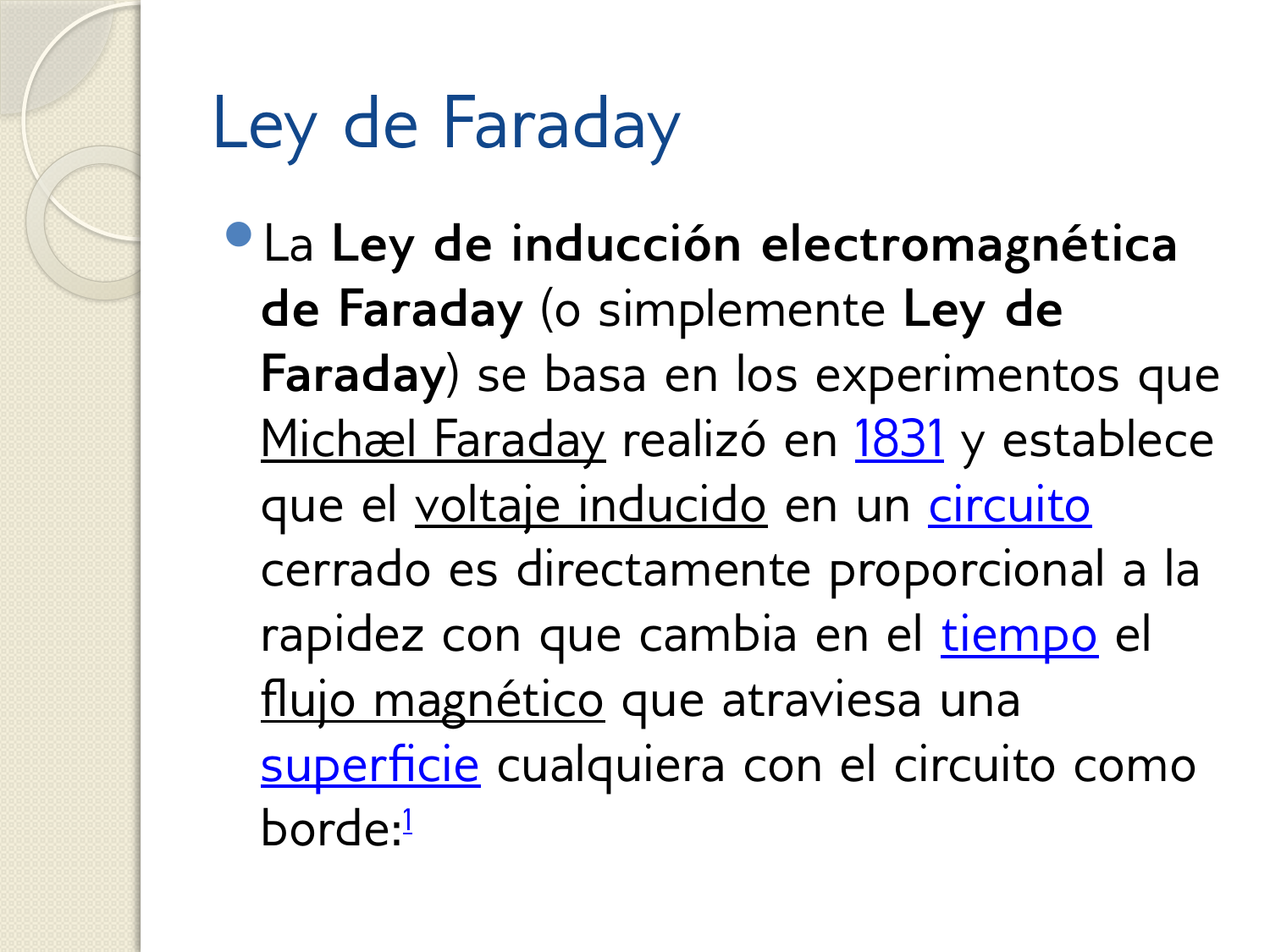

# Ley de Faraday
La Ley de inducción electromagnética de Faraday (o simplemente Ley de Faraday) se basa en los experimentos que Michael Faraday realizó en 1831 y establece que el voltaje inducido en un circuito cerrado es directamente proporcional a la rapidez con que cambia en el tiempo el flujo magnético que atraviesa una superficie cualquiera con el circuito como borde:1